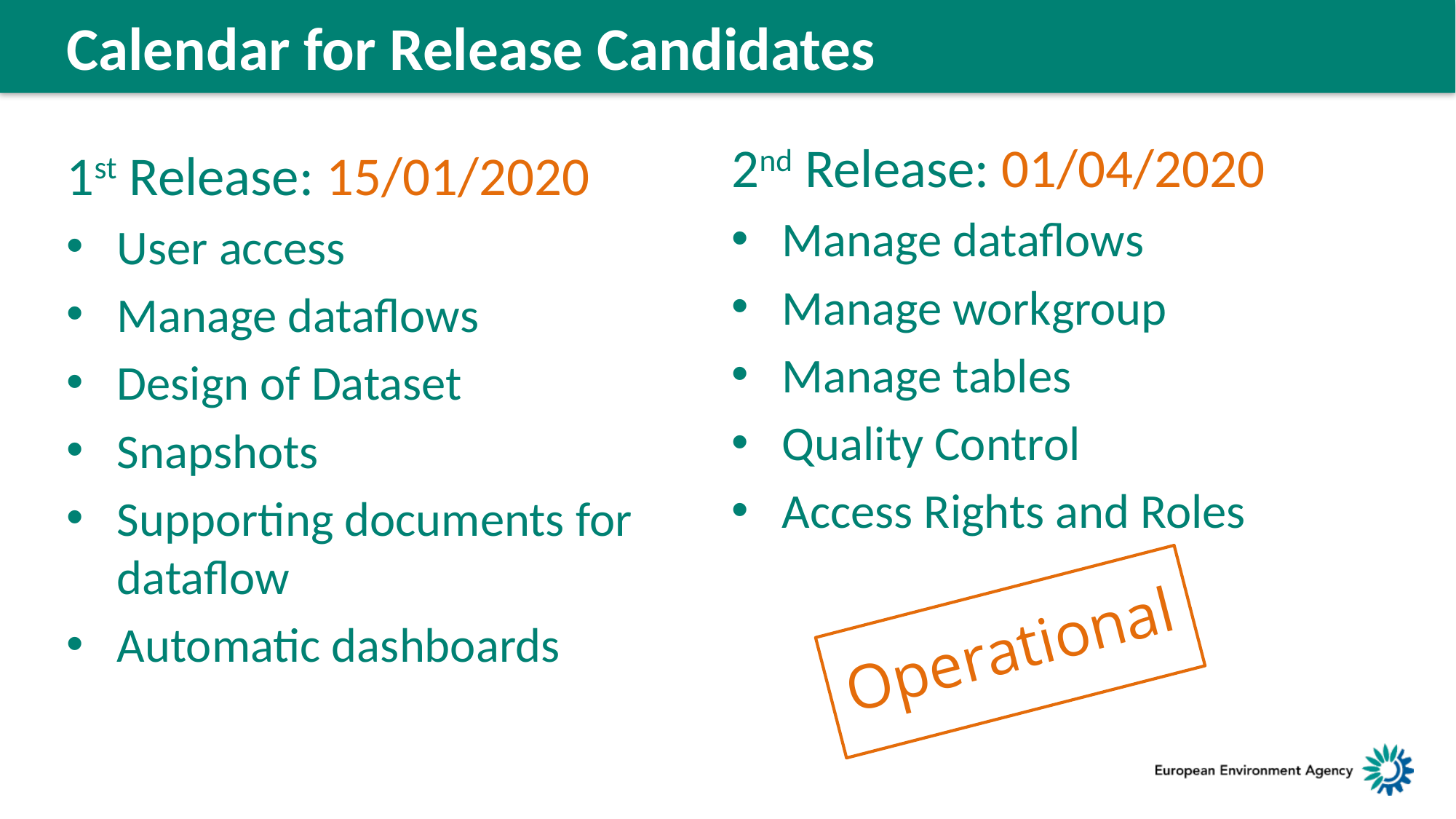

Calendar for Release Candidates
2nd Release: 01/04/2020
Manage dataflows
Manage workgroup
Manage tables
Quality Control
Access Rights and Roles
1st Release: 15/01/2020
User access
Manage dataflows
Design of Dataset
Snapshots
Supporting documents for dataflow
Automatic dashboards
Operational